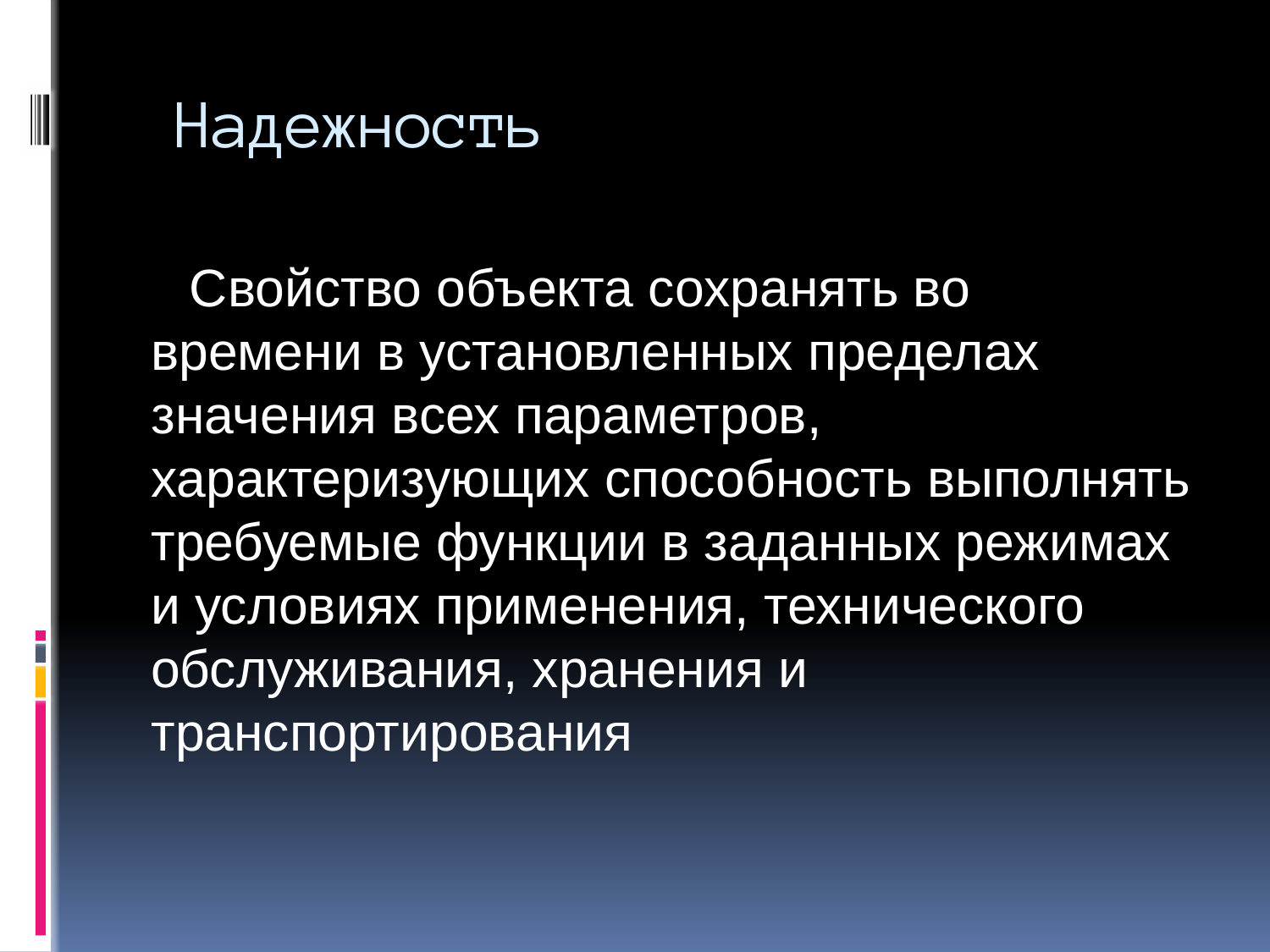

# Надежность
Свойство объекта сохранять во времени в установленных пределах значения всех параметров, характеризующих способность выполнять требуемые функции в заданных режимах и условиях применения, технического обслуживания, хранения и транспортирования